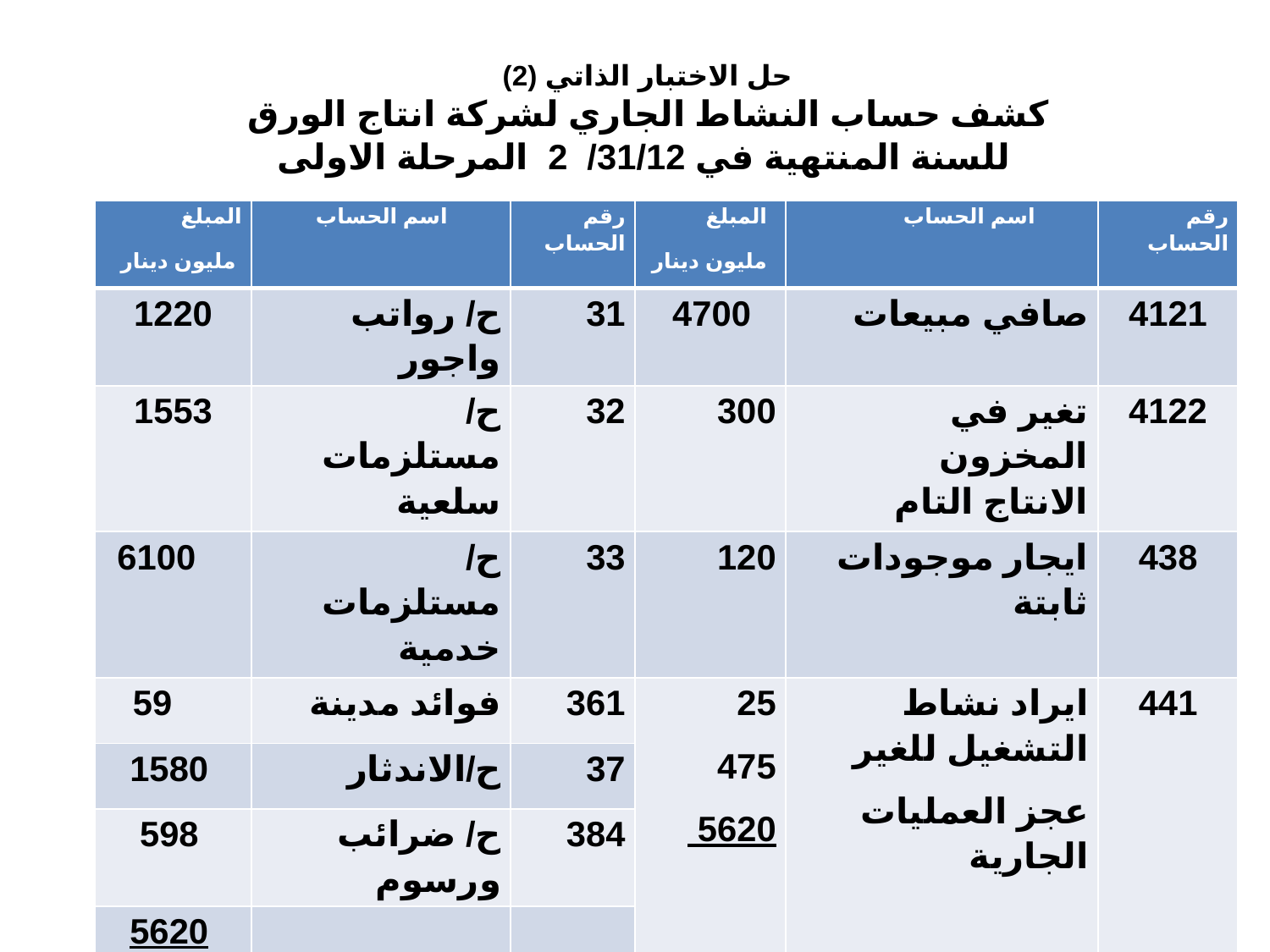

حل الاختبار الذاتي (2)
كشف حساب النشاط الجاري لشركة انتاج الورق
للسنة المنتهية في 31/12/  2  المرحلة الاولى
| المبلغ مليون دينار | اسم الحساب | رقم الحساب | المبلغ مليون دينار | اسم الحساب | رقم الحساب |
| --- | --- | --- | --- | --- | --- |
| 1220 | ح/ رواتب واجور | 31 | 4700 | صافي مبيعات | 4121 |
| 1553 | ح/ مستلزمات سلعية | 32 | 300 | تغير في المخزون الانتاج التام | 4122 |
| 6100 | ح/ مستلزمات خدمية | 33 | 120 | ايجار موجودات ثابتة | 438 |
| 59 | فوائد مدينة | 361 | 25 475 5620 | ايراد نشاط التشغيل للغير عجز العمليات الجارية | 441 |
| 1580 | ح/الاندثار | 37 |  |  |  |
| 598 | ح/ ضرائب ورسوم | 384 |  |  |  |
| 5620 |  |  |  |  |  |